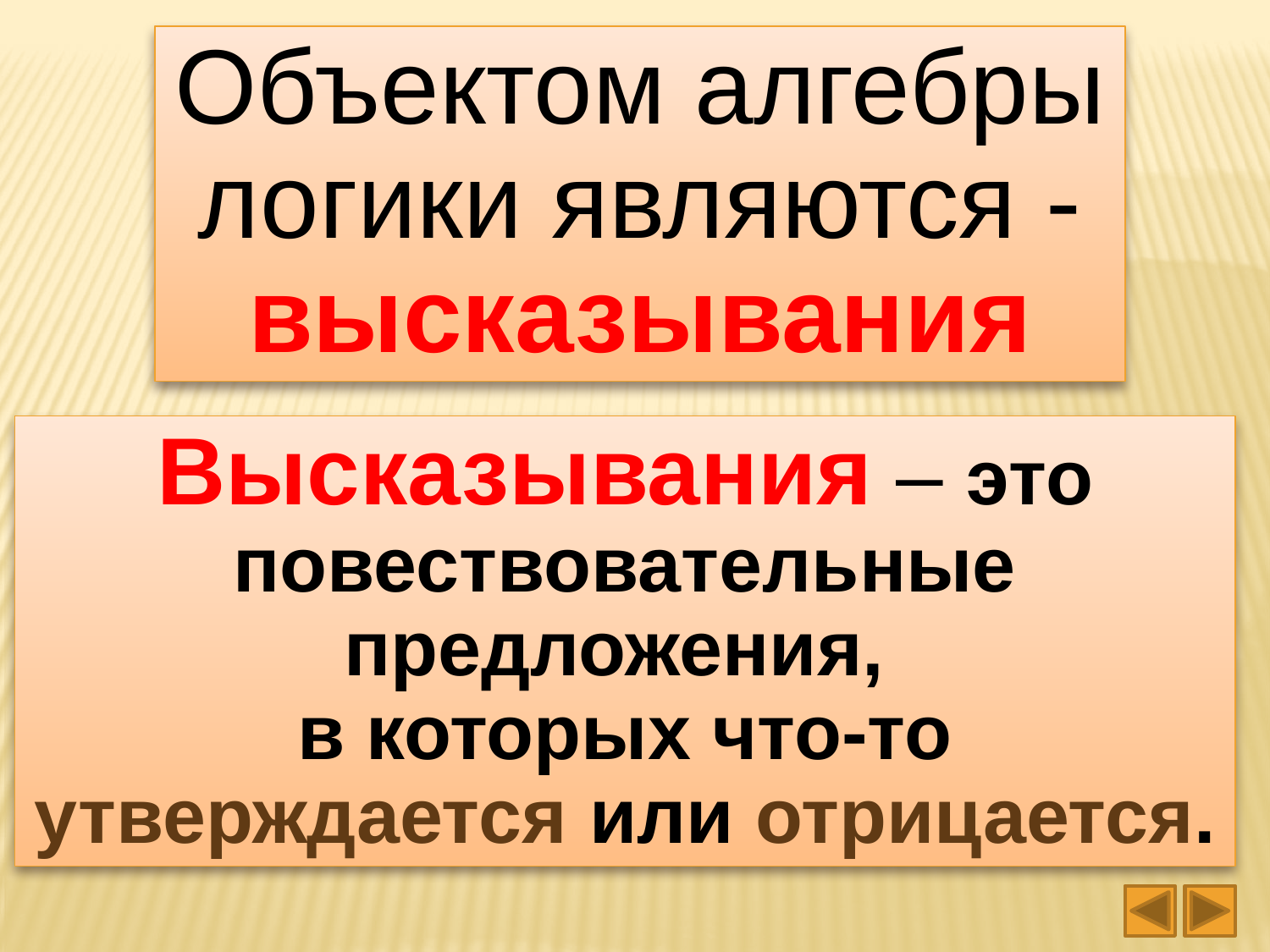

Объектом алгебры логики являются - высказывания
Высказывания – это повествовательные предложения,
в которых что-то утверждается или отрицается.